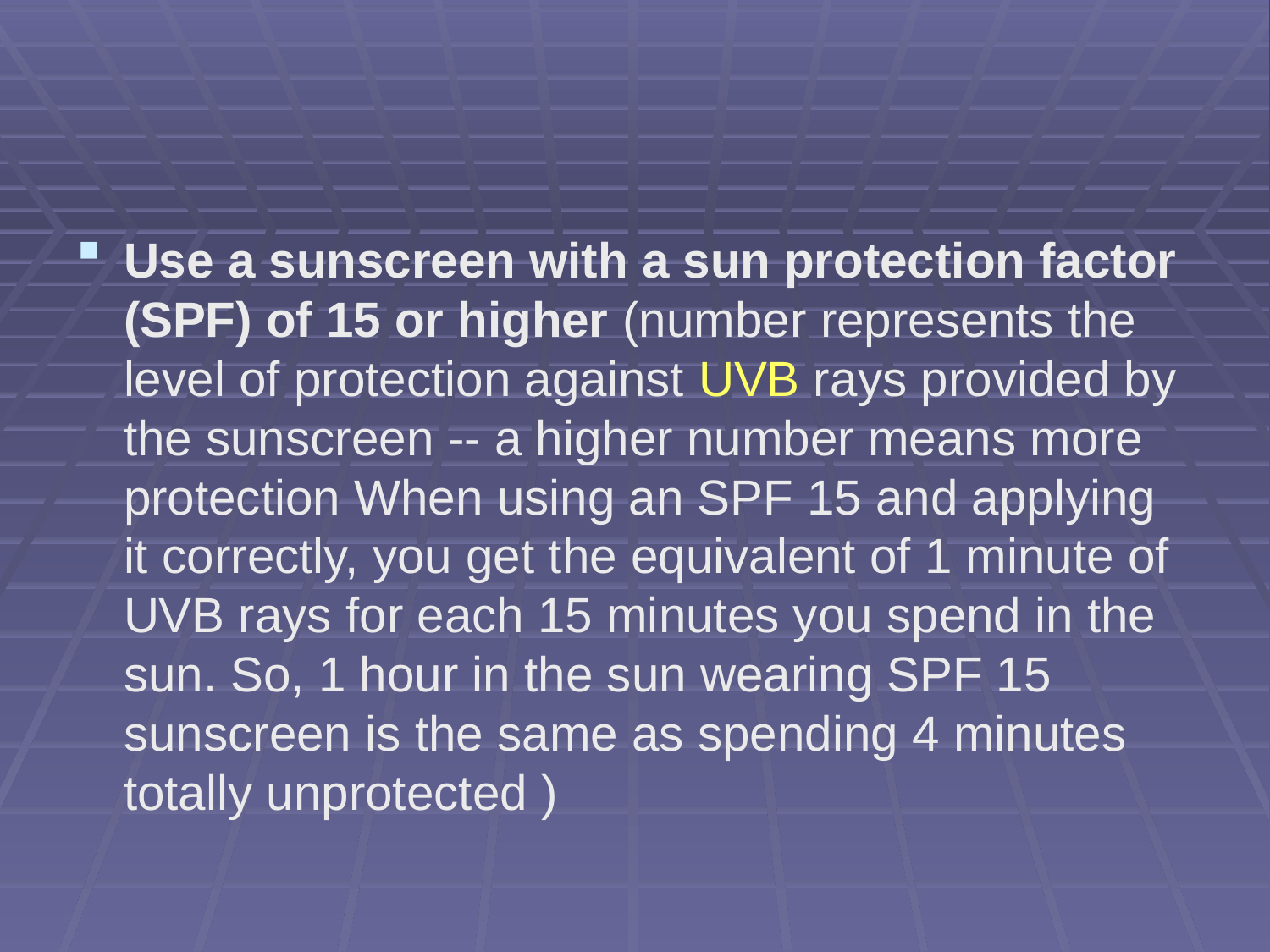

#
Use a sunscreen with a sun protection factor (SPF) of 15 or higher (number represents the level of protection against UVB rays provided by the sunscreen -- a higher number means more protection When using an SPF 15 and applying it correctly, you get the equivalent of 1 minute of UVB rays for each 15 minutes you spend in the sun. So, 1 hour in the sun wearing SPF 15 sunscreen is the same as spending 4 minutes totally unprotected )